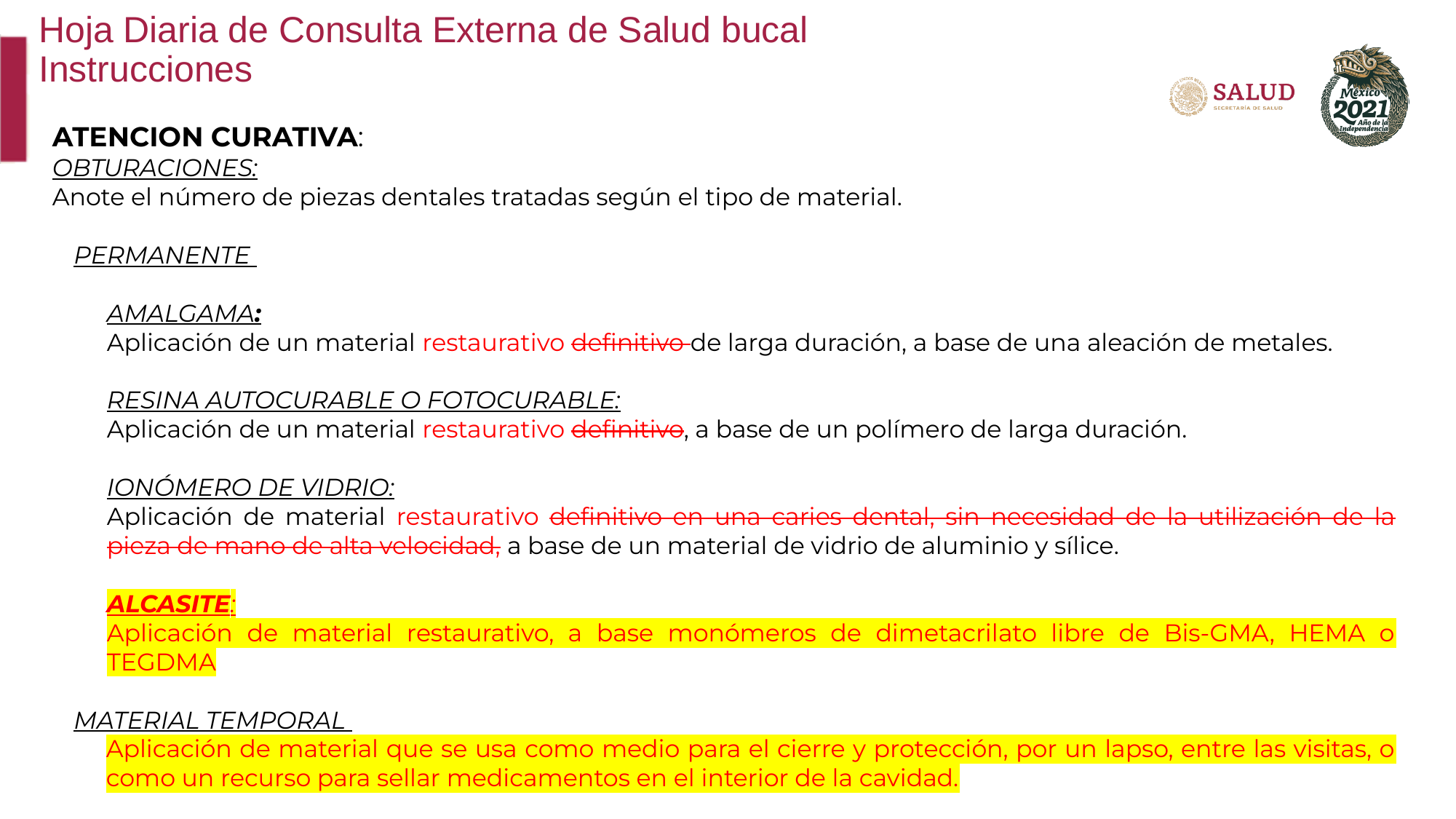

Hoja Diaria de Consulta Externa de Salud bucal
Instrucciones
ATENCION CURATIVA:
OBTURACIONES:
Anote el número de piezas dentales tratadas según el tipo de material.

PERMANENTE

AMALGAMA:
Aplicación de un material restaurativo definitivo de larga duración, a base de una aleación de metales.

RESINA AUTOCURABLE O FOTOCURABLE:
Aplicación de un material restaurativo definitivo, a base de un polímero de larga duración.

IONÓMERO DE VIDRIO:
Aplicación de material restaurativo definitivo en una caries dental, sin necesidad de la utilización de la pieza de mano de alta velocidad, a base de un material de vidrio de aluminio y sílice.

ALCASITE:
Aplicación de material restaurativo, a base monómeros de dimetacrilato libre de Bis-GMA, HEMA o TEGDMA

MATERIAL TEMPORAL
Aplicación de material que se usa como medio para el cierre y protección, por un lapso, entre las visitas, o como un recurso para sellar medicamentos en el interior de la cavidad.